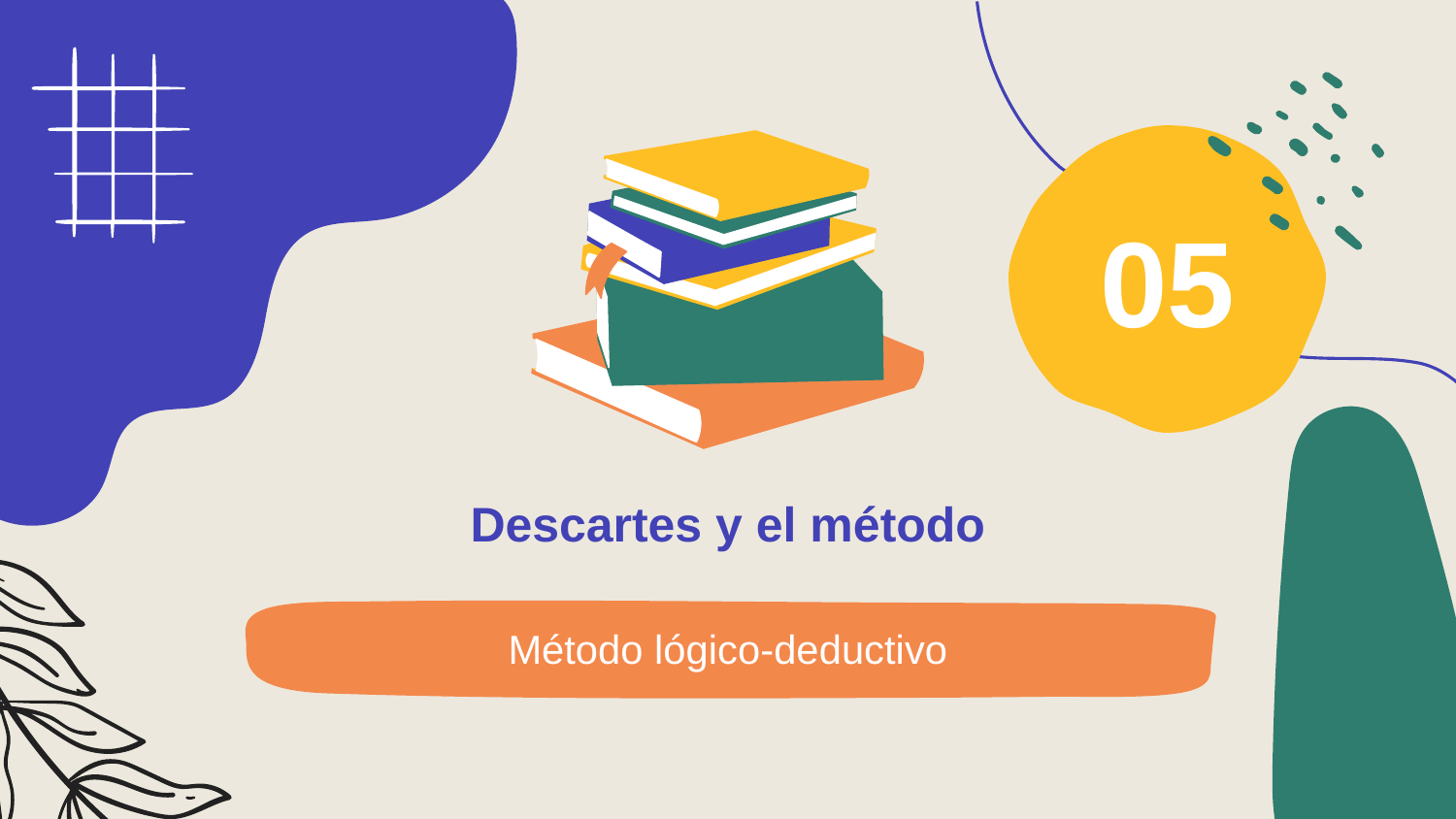

05
# Descartes y el método

Método lógico-deductivo